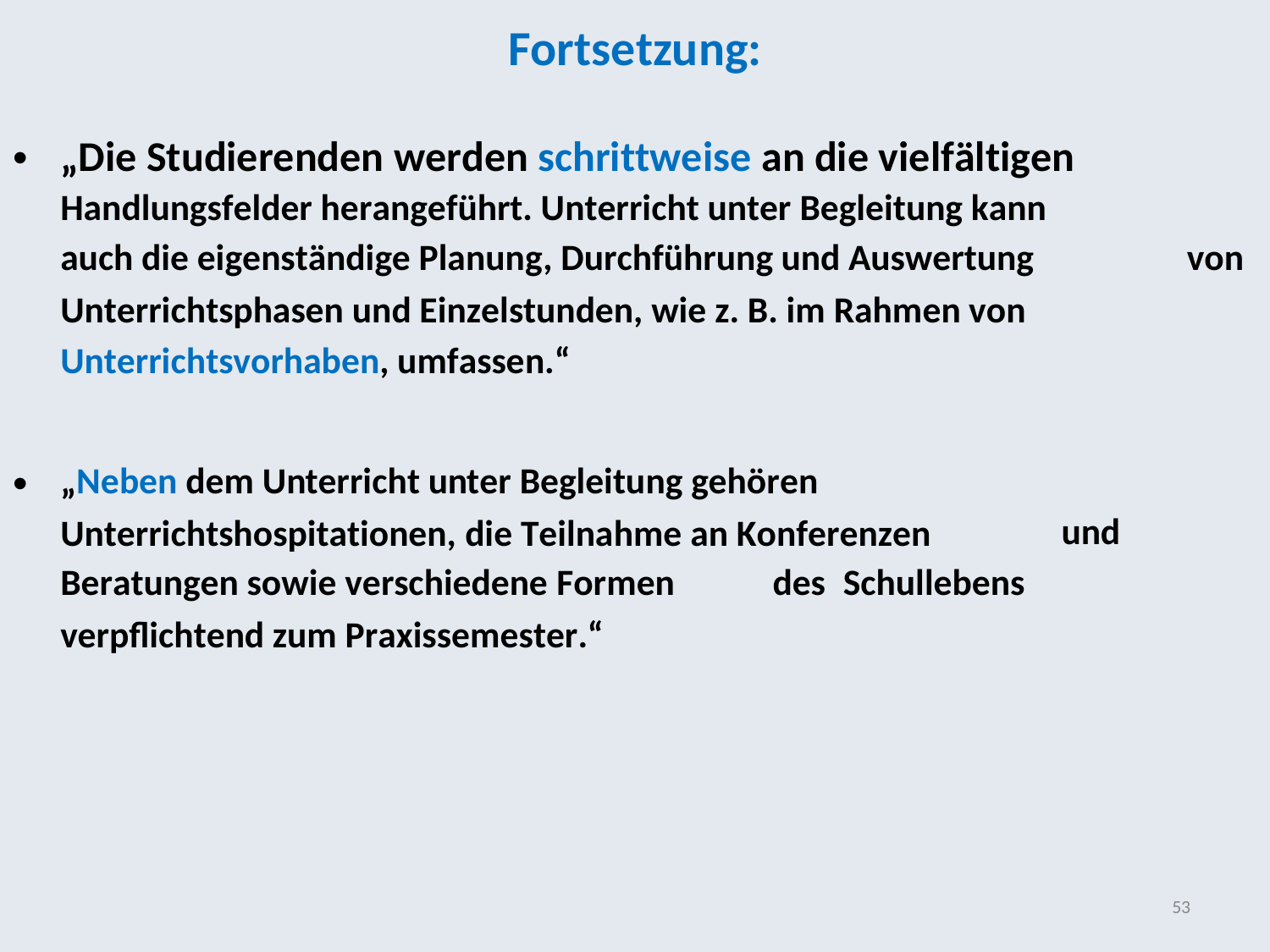

Fortsetzung:
„Die Studierenden werden schrittweise an die vielfältigen
Handlungsfelder herangeführt. Unterricht unter Begleitung kann
•
auch die eigenständige Planung, Durchführung und Auswertung
Unterrichtsphasen und Einzelstunden, wie z. B. im Rahmen von
Unterrichtsvorhaben, umfassen.“
von
•
„Neben dem Unterricht unter Begleitung gehören
Unterrichtshospitationen, die Teilnahme an Konferenzen
und
Beratungen sowie verschiedene Formen
verpflichtend zum Praxissemester.“
des
Schullebens
53